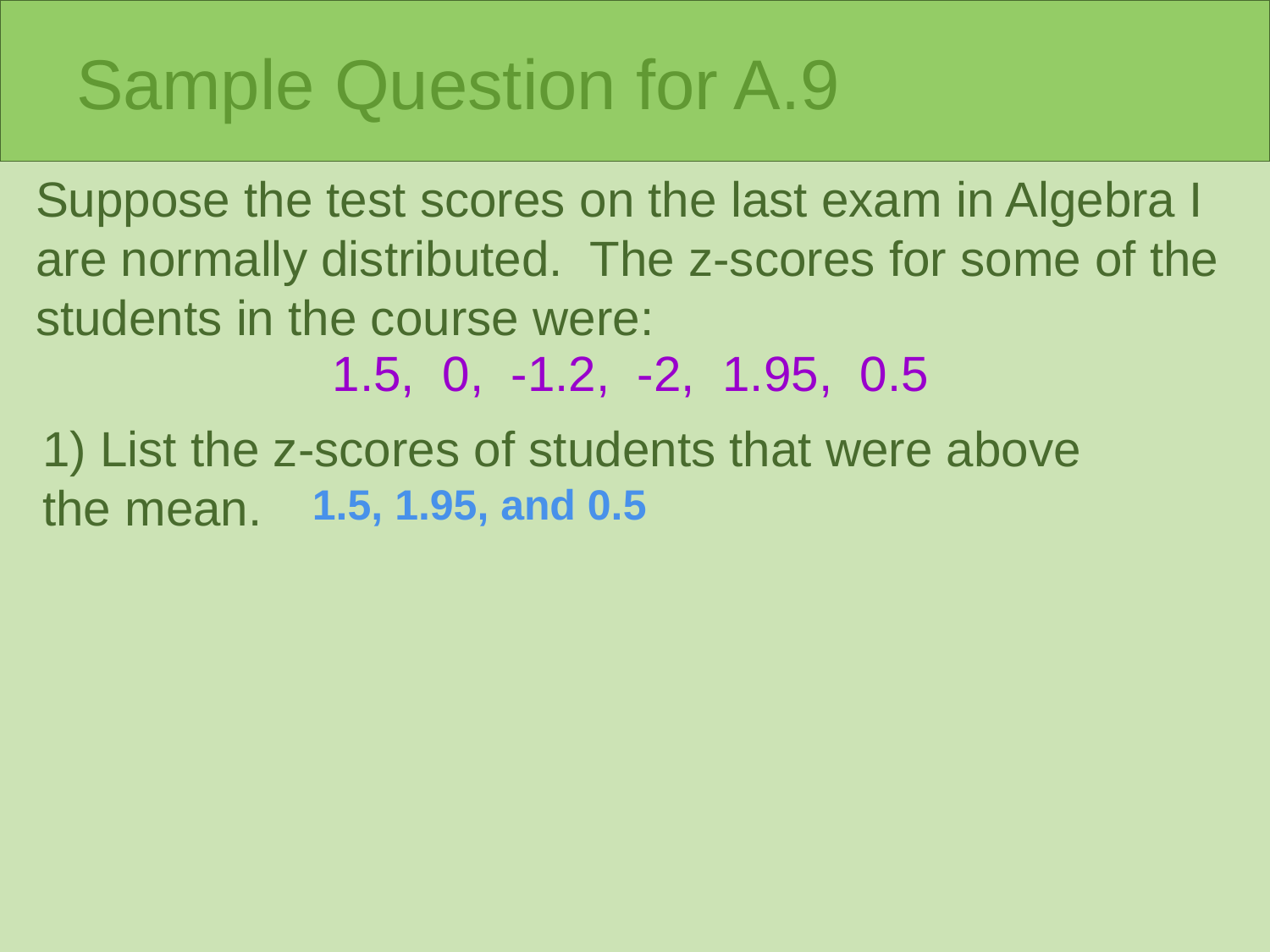

Sample Question for A.9
Suppose the test scores on the last exam in Algebra I are normally distributed.  The z-scores for some of the students in the course were:
1.5,  0,  -1.2,  -2,  1.95,  0.5
1) List the z-scores of students that were above the mean.
1.5, 1.95, and 0.5